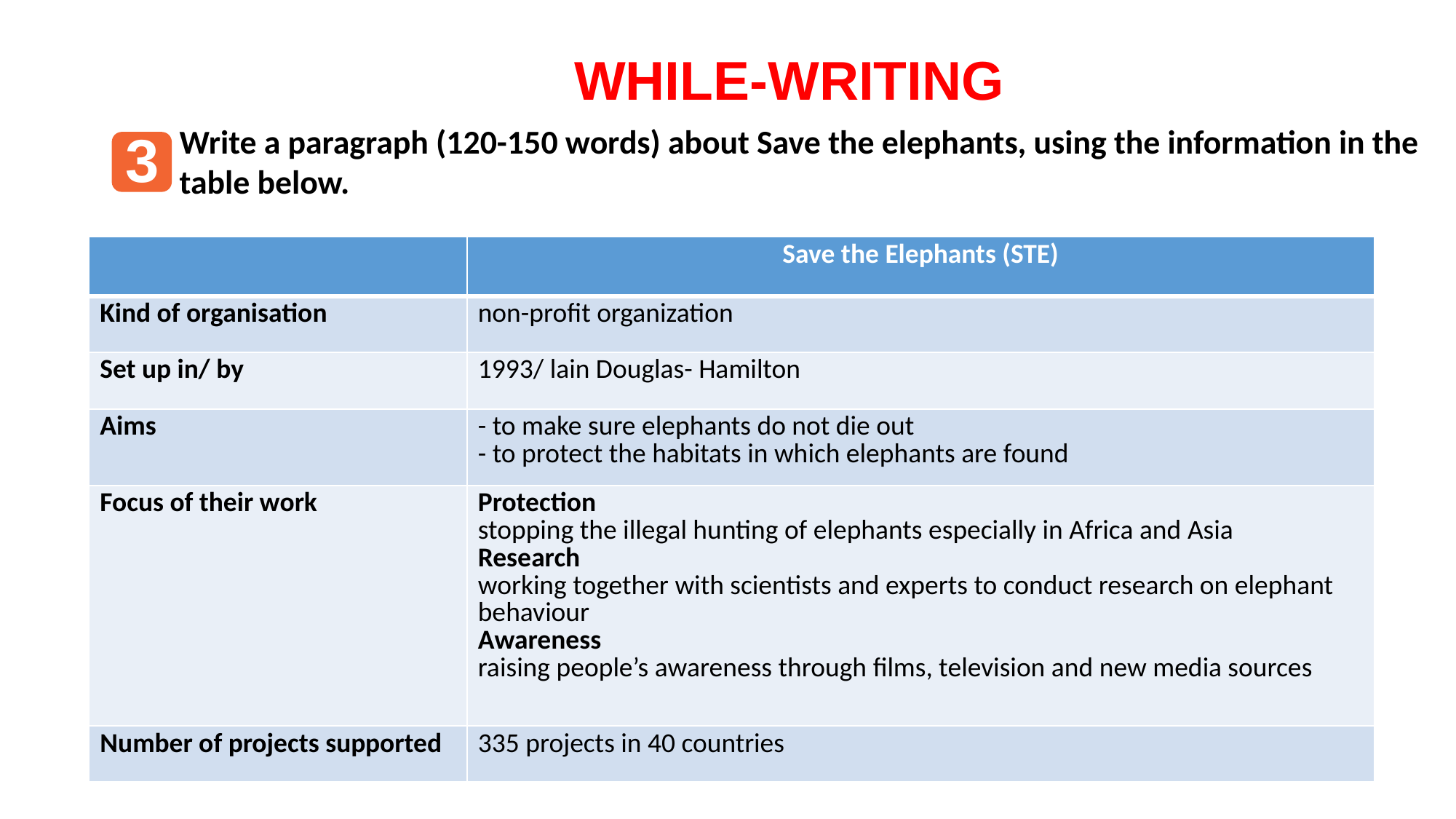

WHILE-WRITING
Write a paragraph (120-150 words) about Save the elephants, using the information in the table below.
3

|  | Save the Elephants (STE) |
| --- | --- |
| Kind of organisation | non-profit organization |
| Set up in/ by | 1993/ lain Douglas- Hamilton |
| Aims | - to make sure elephants do not die out - to protect the habitats in which elephants are found |
| Focus of their work | Protection stopping the illegal hunting of elephants especially in Africa and Asia Research working together with scientists and experts to conduct research on elephant behaviour Awareness raising people’s awareness through films, television and new media sources |
| Number of projects supported | 335 projects in 40 countries |